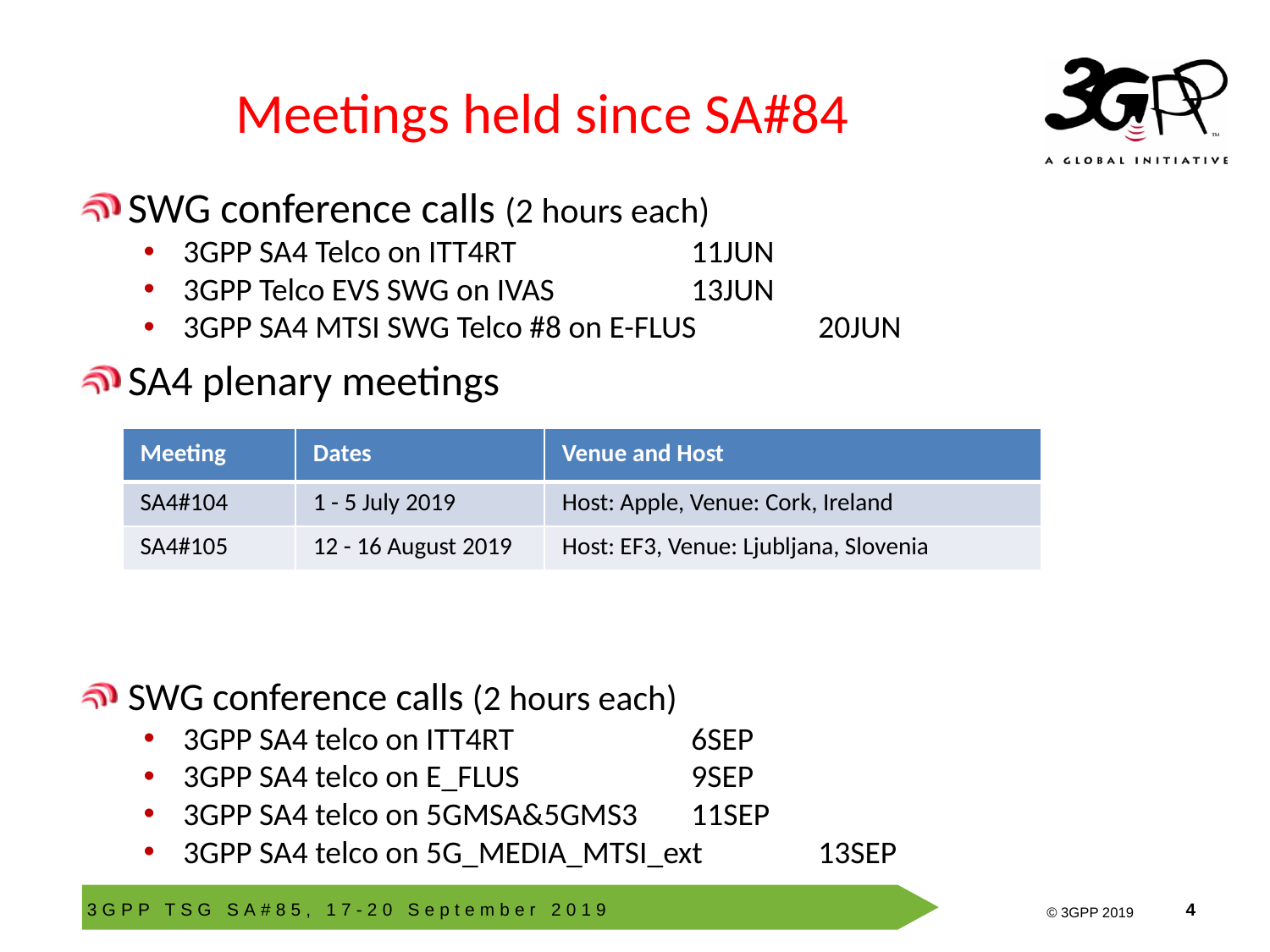

# Meetings held since SA#84
SWG conference calls (2 hours each)
3GPP SA4 Telco on ITT4RT		11JUN
3GPP Telco EVS SWG on IVAS		13JUN
3GPP SA4 MTSI SWG Telco #8 on E-FLUS	20JUN
SA4 plenary meetings

SWG conference calls (2 hours each)
3GPP SA4 telco on ITT4RT 		6SEP
3GPP SA4 telco on E_FLUS 		9SEP
3GPP SA4 telco on 5GMSA&5GMS3	11SEP
3GPP SA4 telco on 5G_MEDIA_MTSI_ext	13SEP

| Meeting | Dates | Venue and Host |
| --- | --- | --- |
| SA4#104 | 1 - 5 July 2019 | Host: Apple, Venue: Cork, Ireland |
| SA4#105 | 12 - 16 August 2019 | Host: EF3, Venue: Ljubljana, Slovenia |